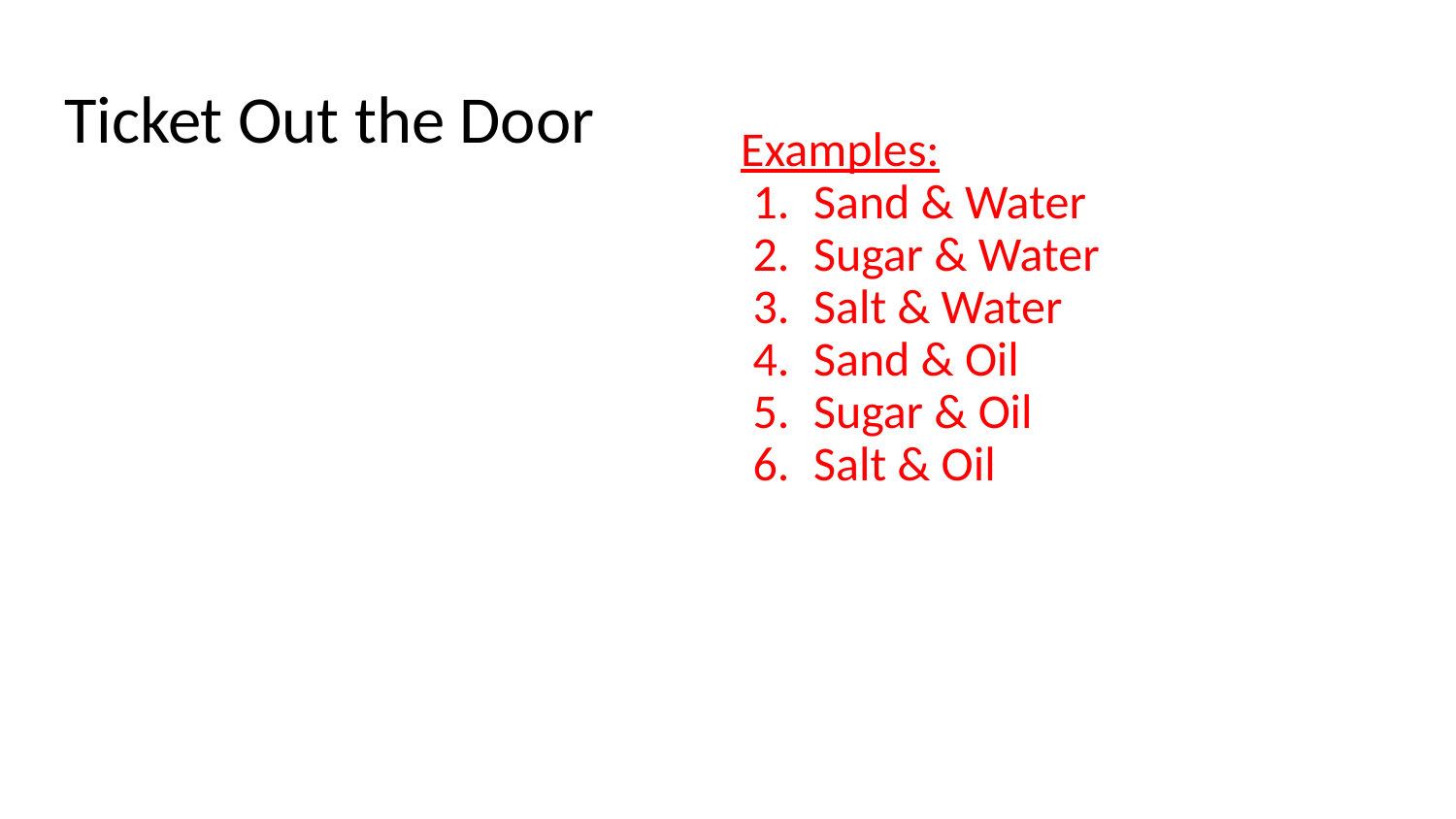

# Ticket Out the Door
Examples:
Sand & Water
Sugar & Water
Salt & Water
Sand & Oil
Sugar & Oil
Salt & Oil
For each of these examples list the Solute, Solvent, and Solubility.